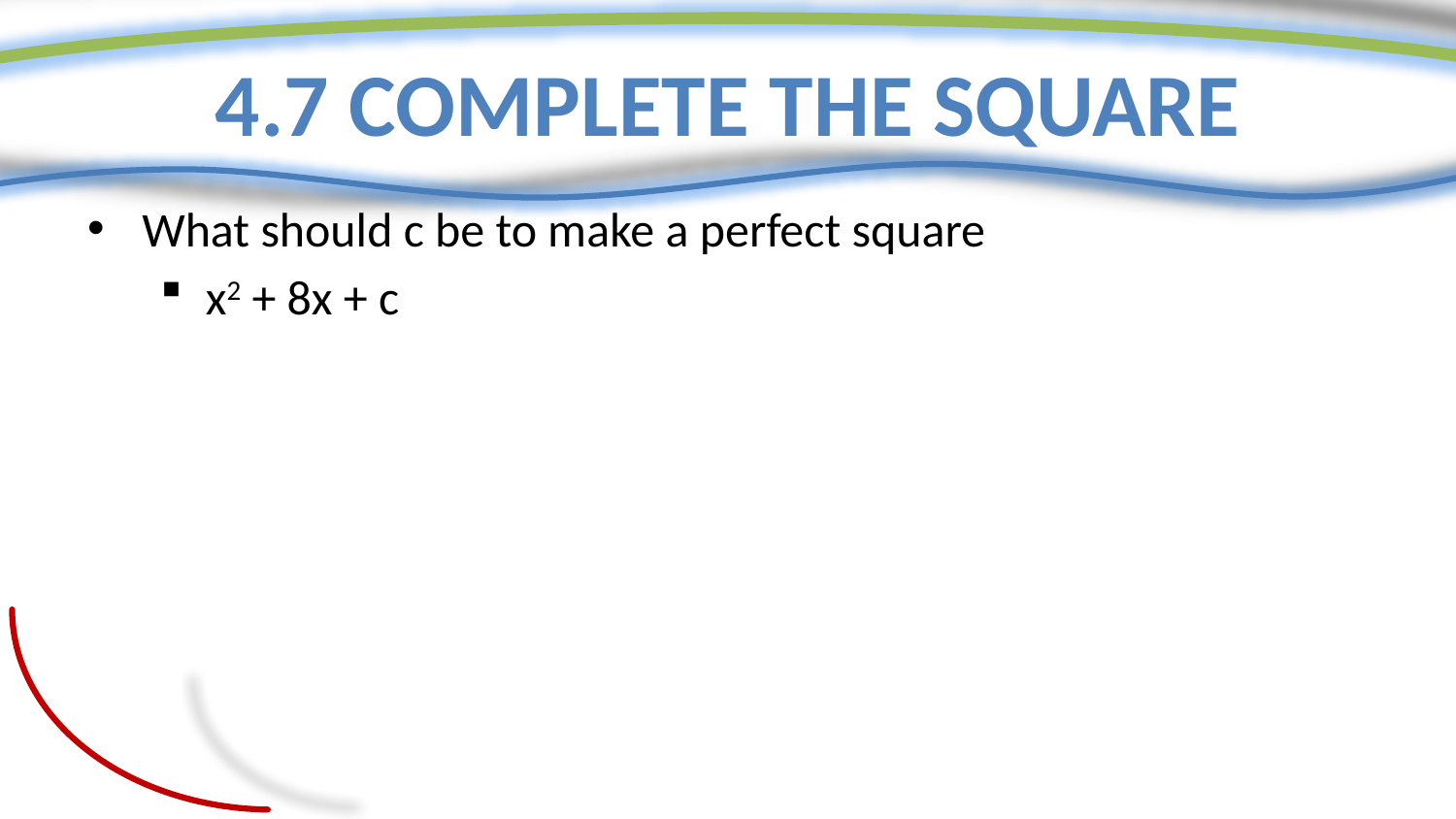

# 4.7 Complete the Square
What should c be to make a perfect square
x2 + 8x + c